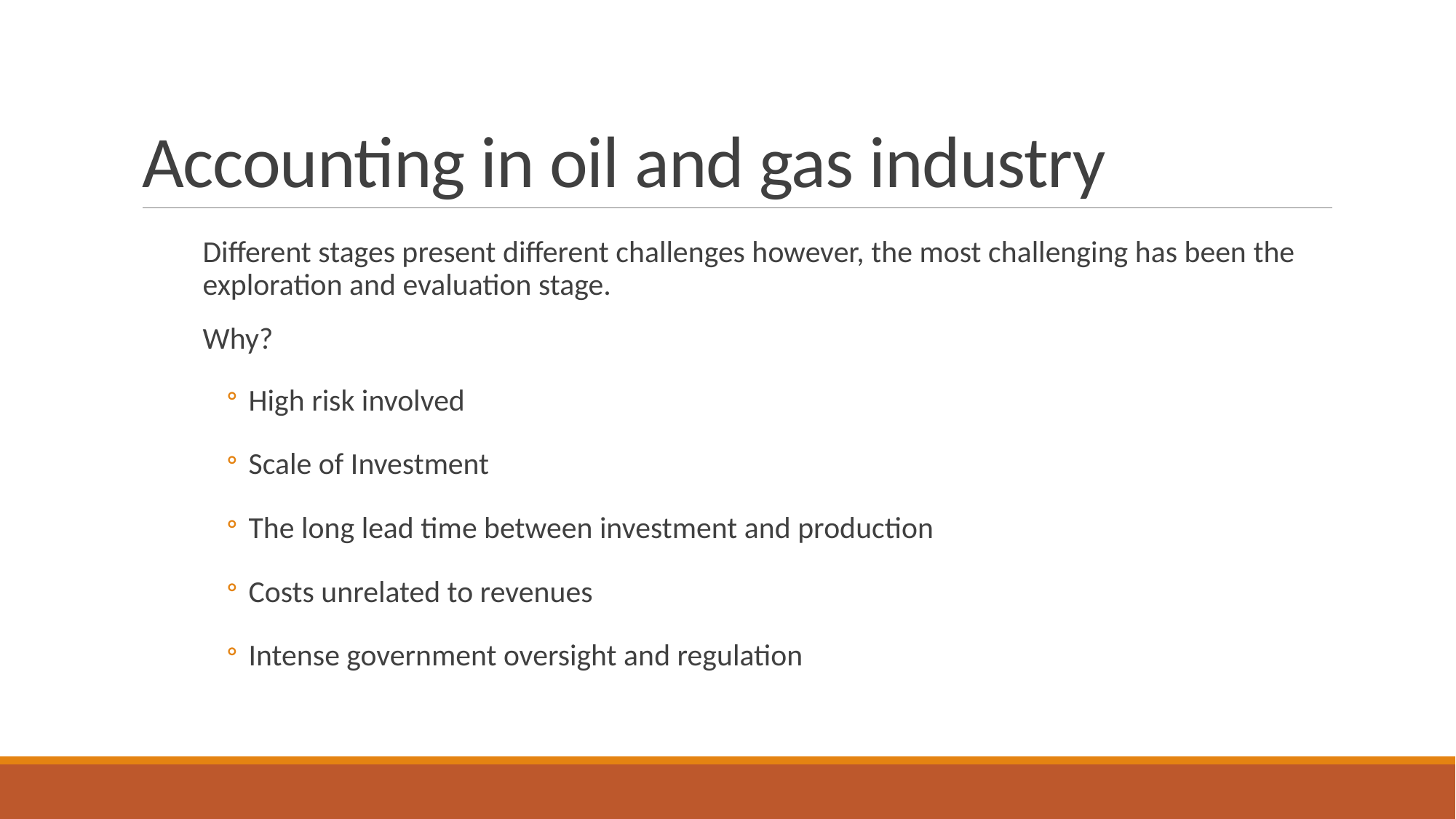

# Accounting in oil and gas industry
Different stages present different challenges however, the most challenging has been the exploration and evaluation stage.
Why?
High risk involved
Scale of Investment
The long lead time between investment and production
Costs unrelated to revenues
Intense government oversight and regulation